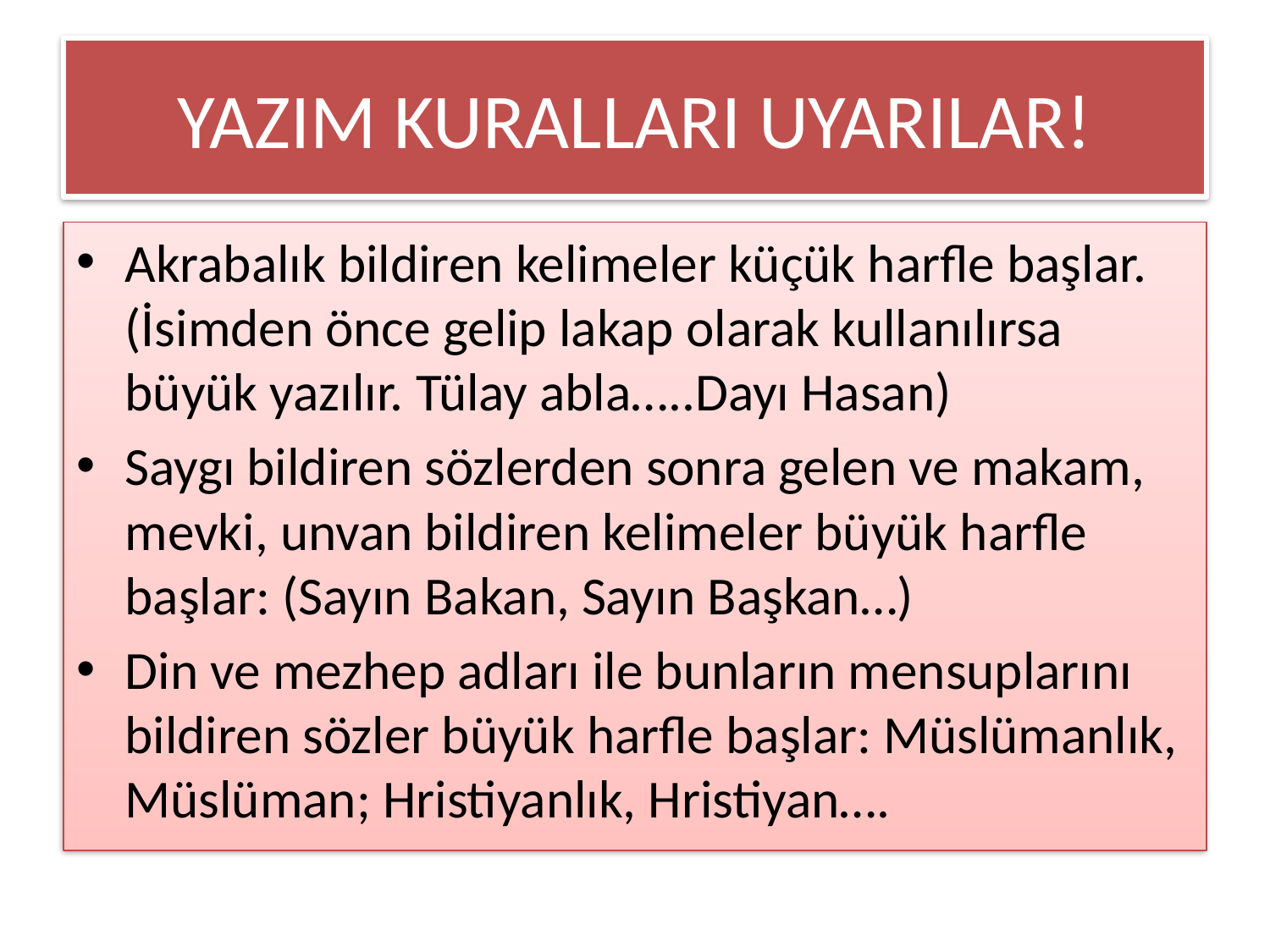

# YAZIM KURALLARI UYARILAR!
Akrabalık bildiren kelimeler küçük harfle başlar.(İsimden önce gelip lakap olarak kullanılırsa büyük yazılır. Tülay abla…..Dayı Hasan)
Saygı bildiren sözlerden sonra gelen ve makam, mevki, unvan bildiren kelimeler büyük harfle başlar: (Sayın Bakan, Sayın Başkan…)
Din ve mezhep adları ile bunların mensuplarını bildiren sözler büyük harfle başlar: Müslümanlık, Müslüman; Hristiyanlık, Hristiyan….